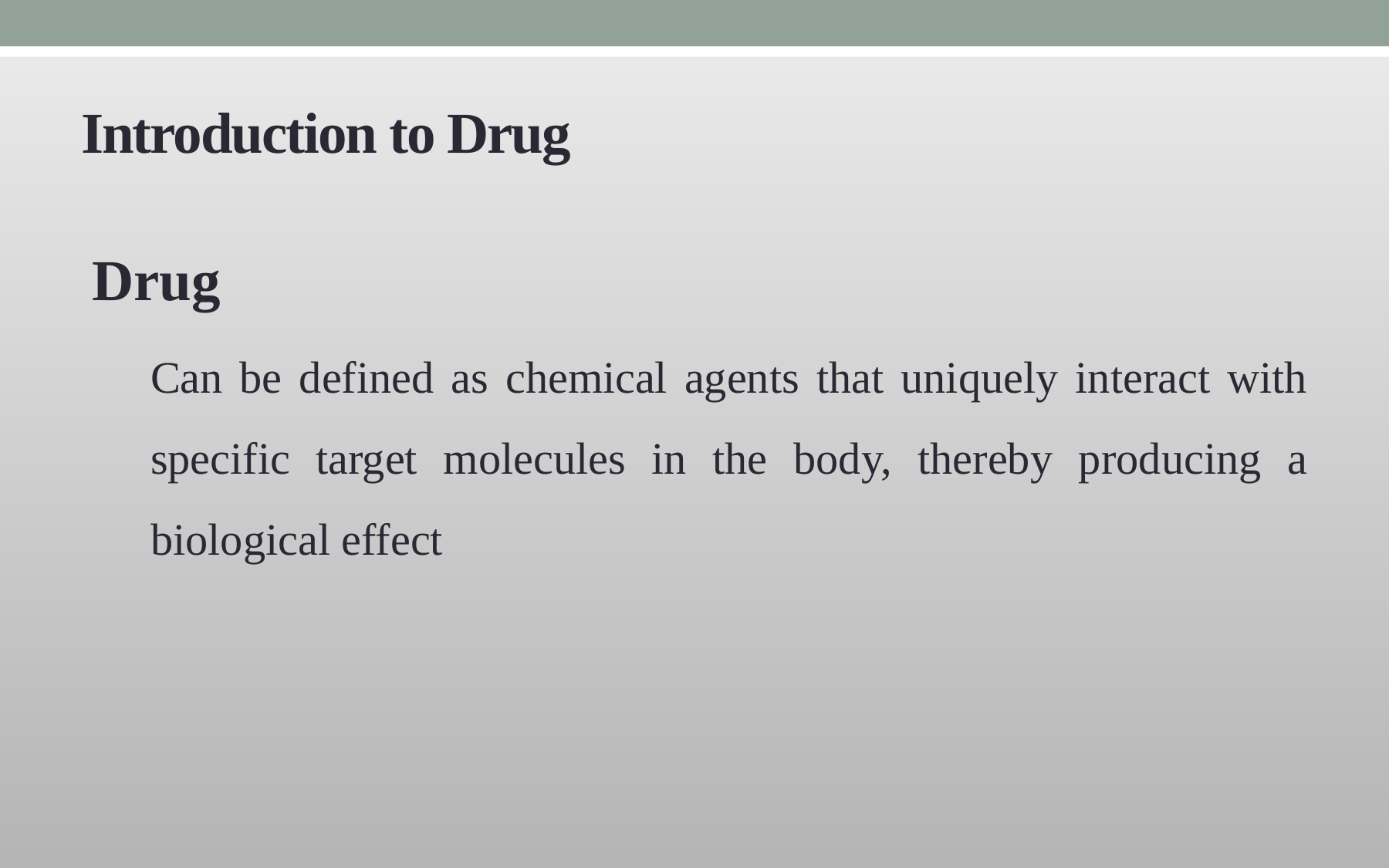

# Introduction to Drug
 Drug
Can be defined as chemical agents that uniquely interact with specific target molecules in the body, thereby producing a biological effect